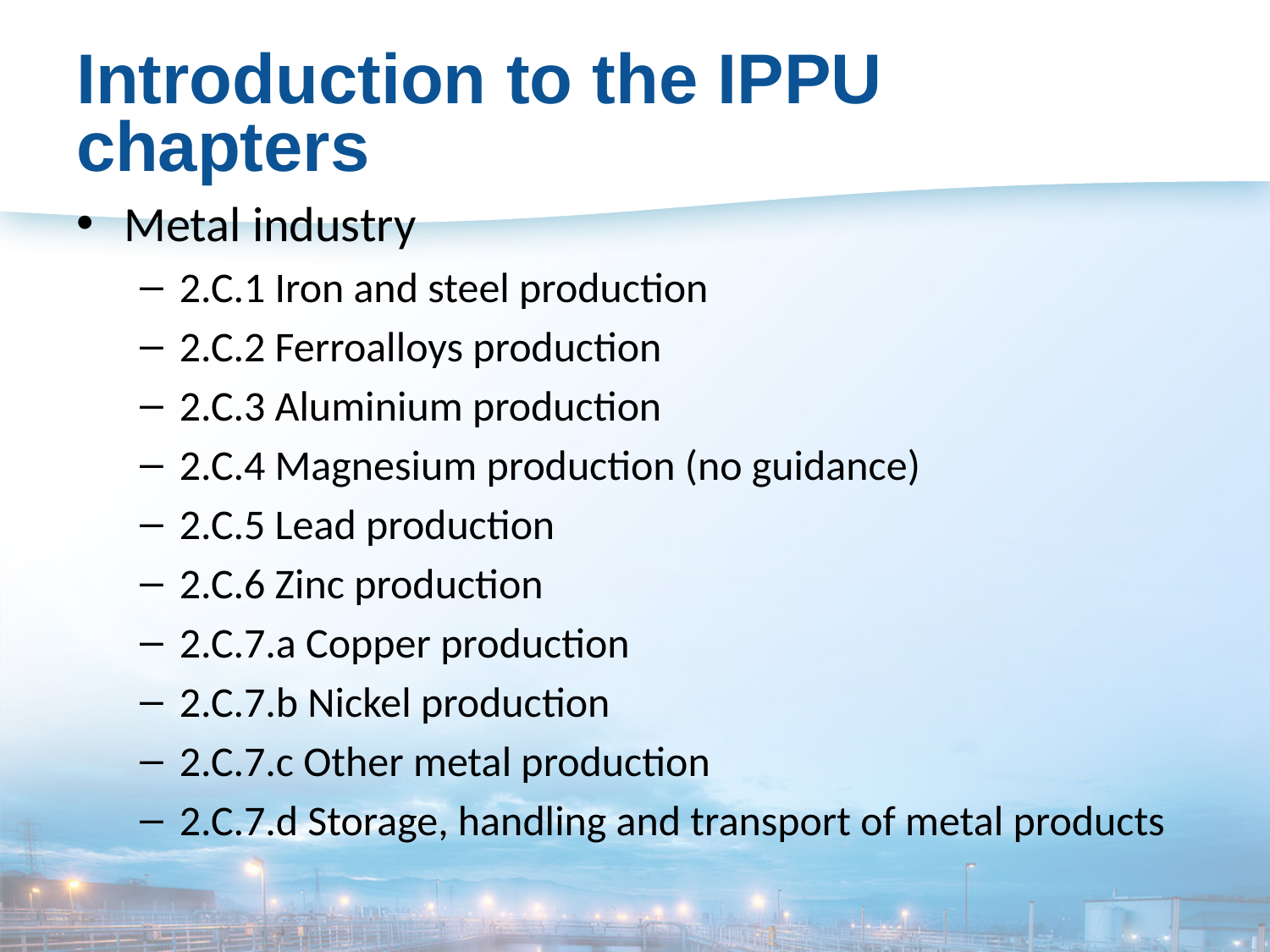

# Introduction to the IPPU chapters
Metal industry
2.C.1 Iron and steel production
2.C.2 Ferroalloys production
2.C.3 Aluminium production
2.C.4 Magnesium production (no guidance)
2.C.5 Lead production
2.C.6 Zinc production
2.C.7.a Copper production
2.C.7.b Nickel production
2.C.7.c Other metal production
2.C.7.d Storage, handling and transport of metal products